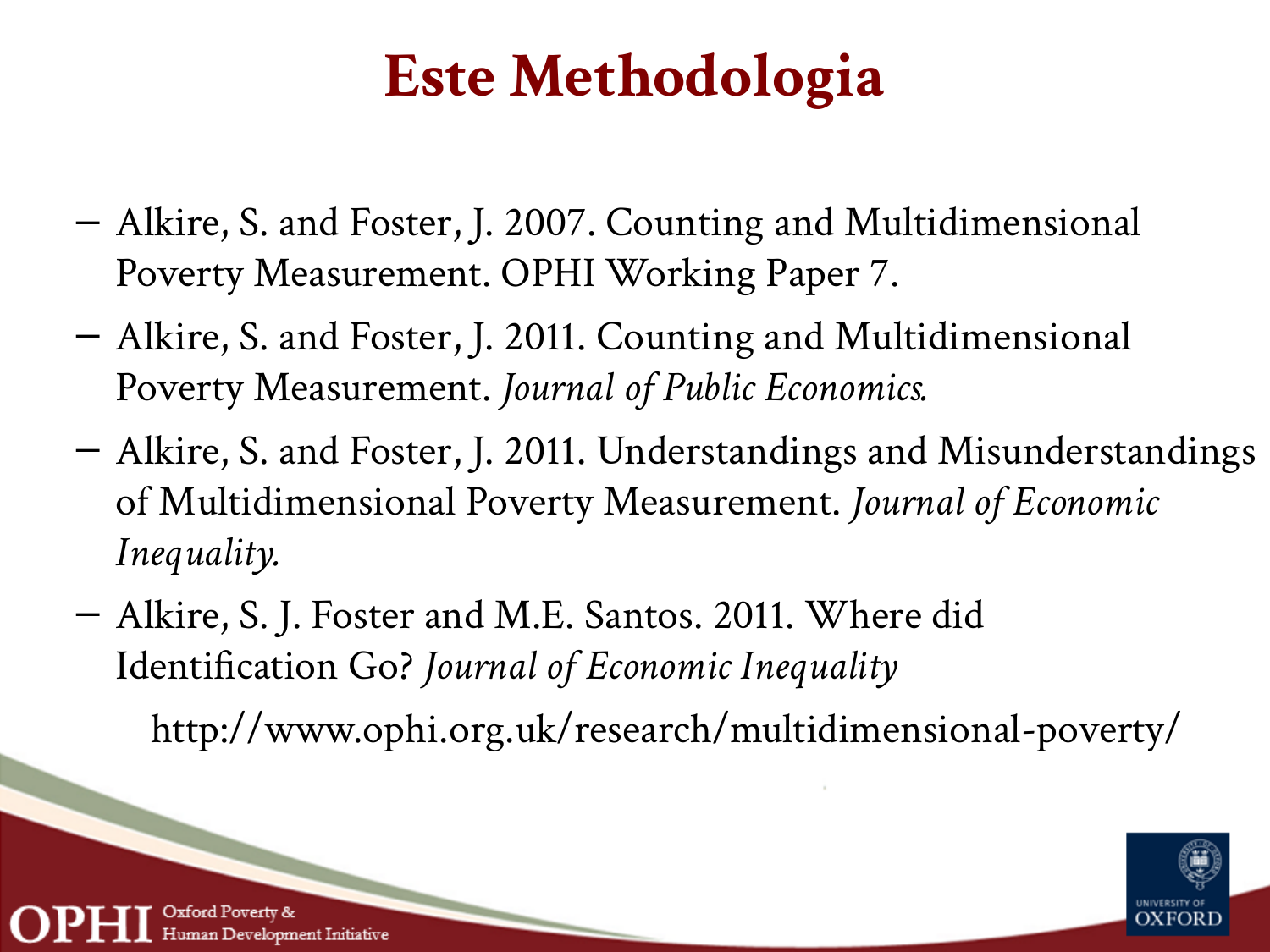

# Este Methodologia
Alkire, S. and Foster, J. 2007. Counting and Multidimensional Poverty Measurement. OPHI Working Paper 7.
Alkire, S. and Foster, J. 2011. Counting and Multidimensional Poverty Measurement. Journal of Public Economics.
Alkire, S. and Foster, J. 2011. Understandings and Misunderstandings of Multidimensional Poverty Measurement. Journal of Economic Inequality.
Alkire, S. J. Foster and M.E. Santos. 2011. Where did
Identification Go? Journal of Economic Inequality
http://www.ophi.org.uk/research/multidimensional-poverty/